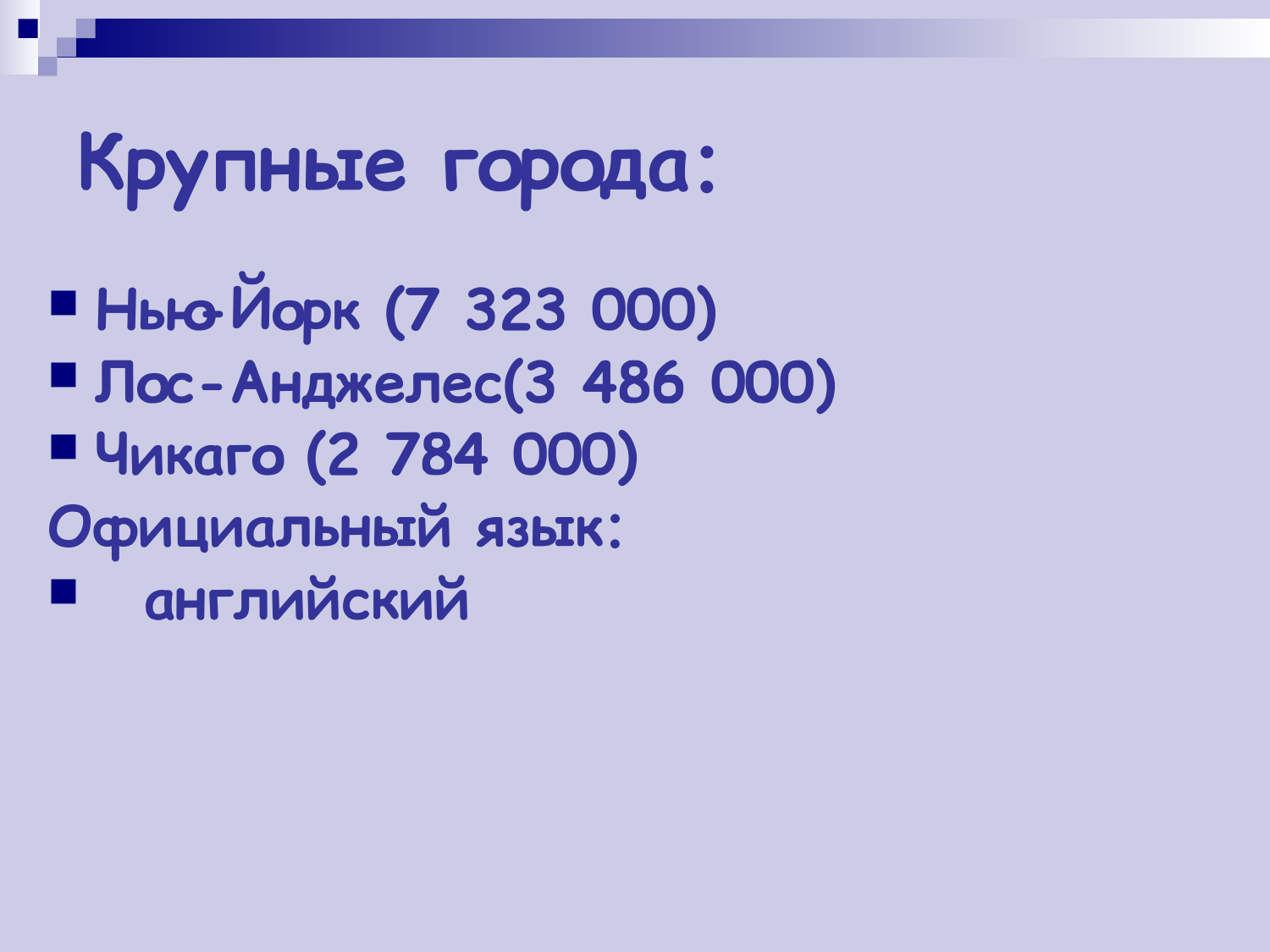

# Крупные города:
Нью-Йорк (7 323 000)
Лос-Анджелес(3 486 000)
Чикаго (2 784 000)
Официальный язык:
  английский